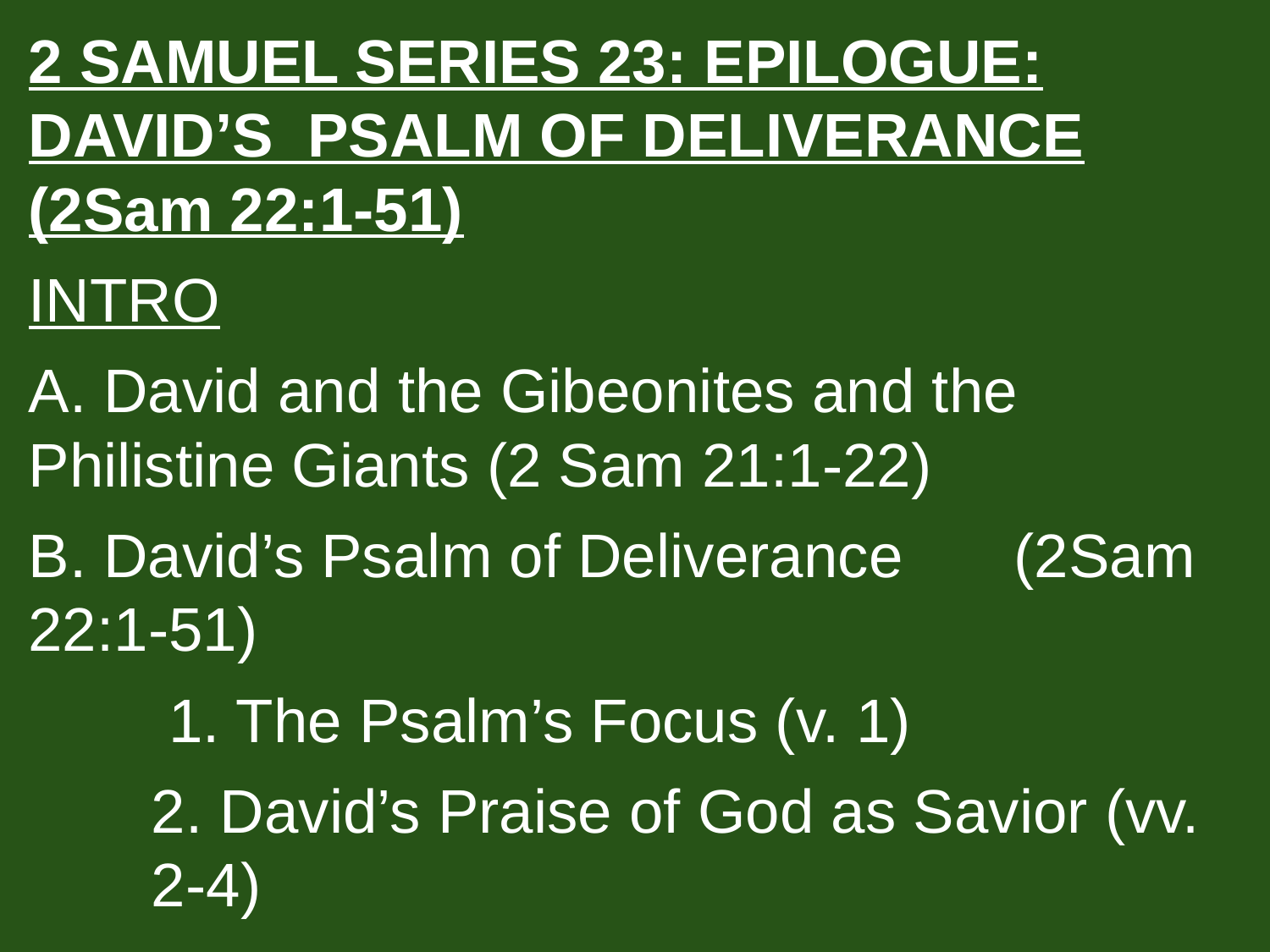

2 SAMUEL SERIES 23: EPILOGUE: DAVID’S  PSALM OF DELIVERANCE (2Sam 22:1-51)
INTRO
A. David and the Gibeonites and the 			Philistine Giants (2 Sam 21:1-22)
B. David’s Psalm of Deliverance 				(2Sam 22:1-51)
		 1. The Psalm’s Focus (v. 1)
			2. David’s Praise of God as Savior (vv. 									2-4)